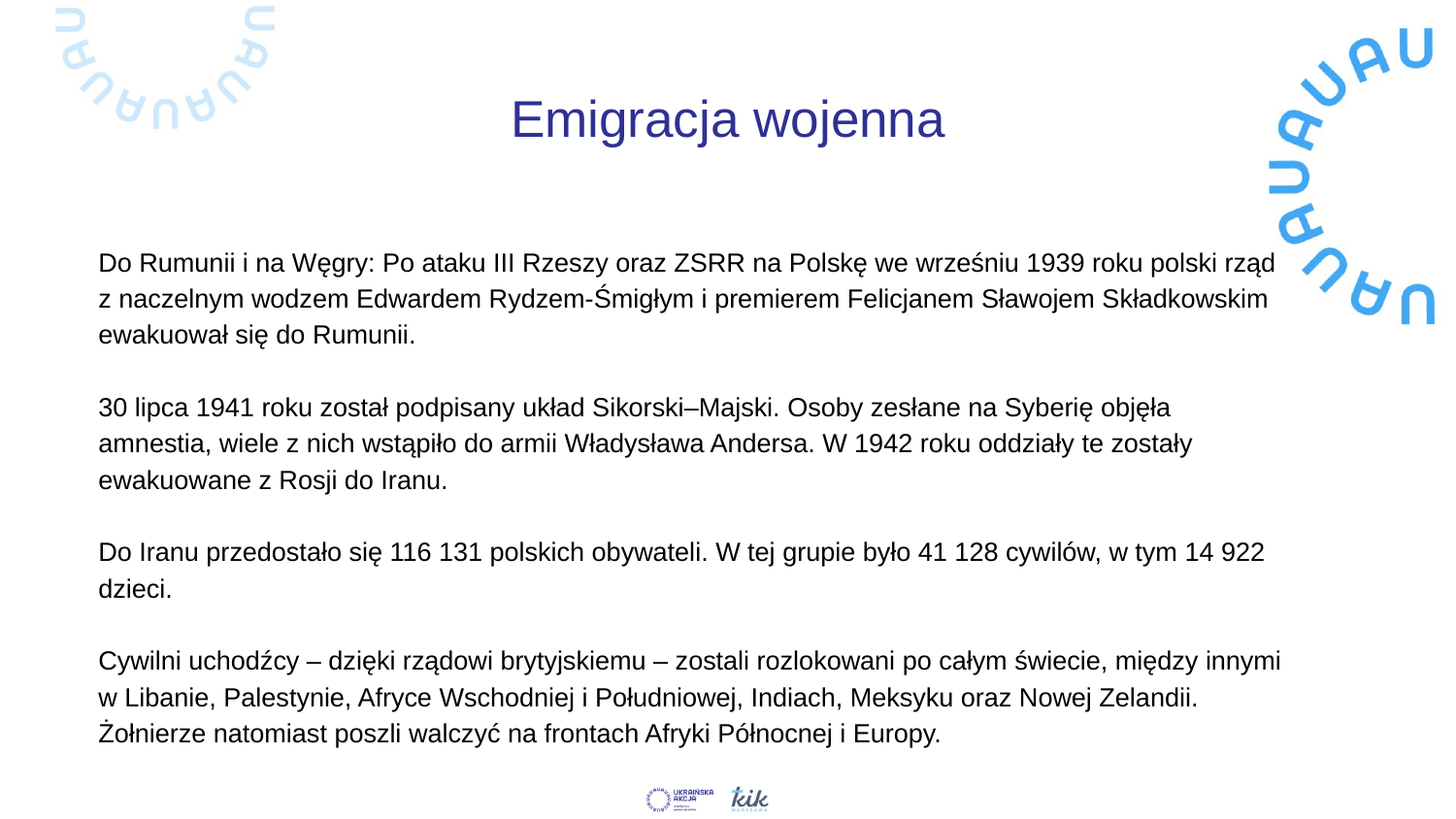

# Emigracja wojenna
Do Rumunii i na Węgry: Po ataku III Rzeszy oraz ZSRR na Polskę we wrześniu 1939 roku polski rząd z naczelnym wodzem Edwardem Rydzem-Śmigłym i premierem Felicjanem Sławojem Składkowskim ewakuował się do Rumunii.

30 lipca 1941 roku został podpisany układ Sikorski–Majski. Osoby zesłane na Syberię objęła amnestia, wiele z nich wstąpiło do armii Władysława Andersa. W 1942 roku oddziały te zostały ewakuowane z Rosji do Iranu.

Do Iranu przedostało się 116 131 polskich obywateli. W tej grupie było 41 128 cywilów, w tym 14 922 dzieci.

Cywilni uchodźcy – dzięki rządowi brytyjskiemu – zostali rozlokowani po całym świecie, między innymi w Libanie, Palestynie, Afryce Wschodniej i Południowej, Indiach, Meksyku oraz Nowej Zelandii. Żołnierze natomiast poszli walczyć na frontach Afryki Północnej i Europy.